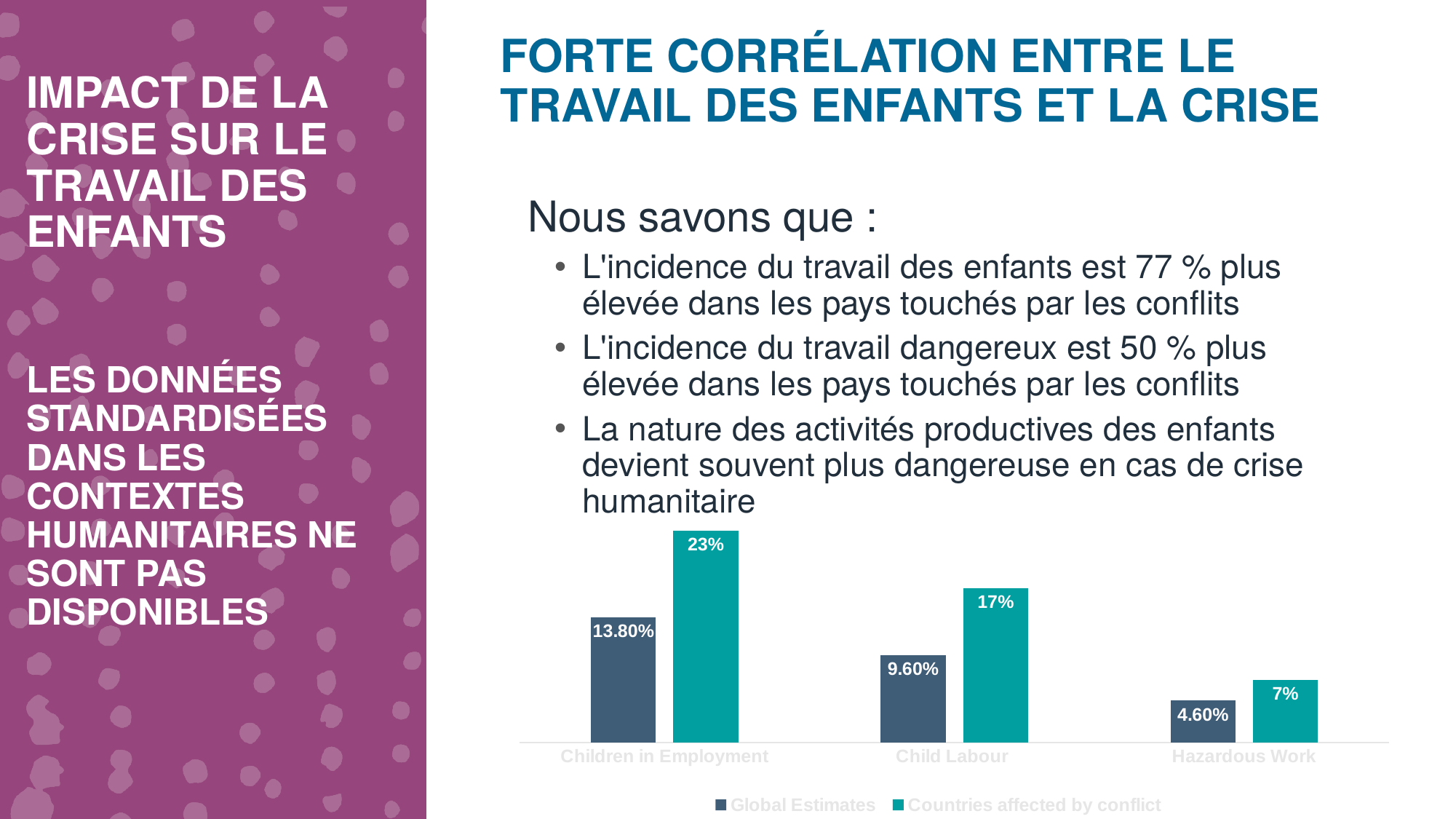

FORTE CORRÉLATION ENTRE LE TRAVAIL DES ENFANTS ET LA CRISE
IMPACT DE LA CRISE SUR LE TRAVAIL DES ENFANTS

LES DONNÉES STANDARDISÉES DANS LES CONTEXTES HUMANITAIRES NE SONT PAS DISPONIBLES
Nous savons que :
L'incidence du travail des enfants est 77 % plus élevée dans les pays touchés par les conflits
L'incidence du travail dangereux est 50 % plus élevée dans les pays touchés par les conflits
La nature des activités productives des enfants devient souvent plus dangereuse en cas de crise humanitaire

### Chart

| Category | Global Estimates  | Countries affected by conflict  |
|---|---|---|
| Children in Employment | 0.138 | 0.233 |
| Child Labour  | 0.096 | 0.17 |
| Hazardous Work | 0.046 | 0.069 |